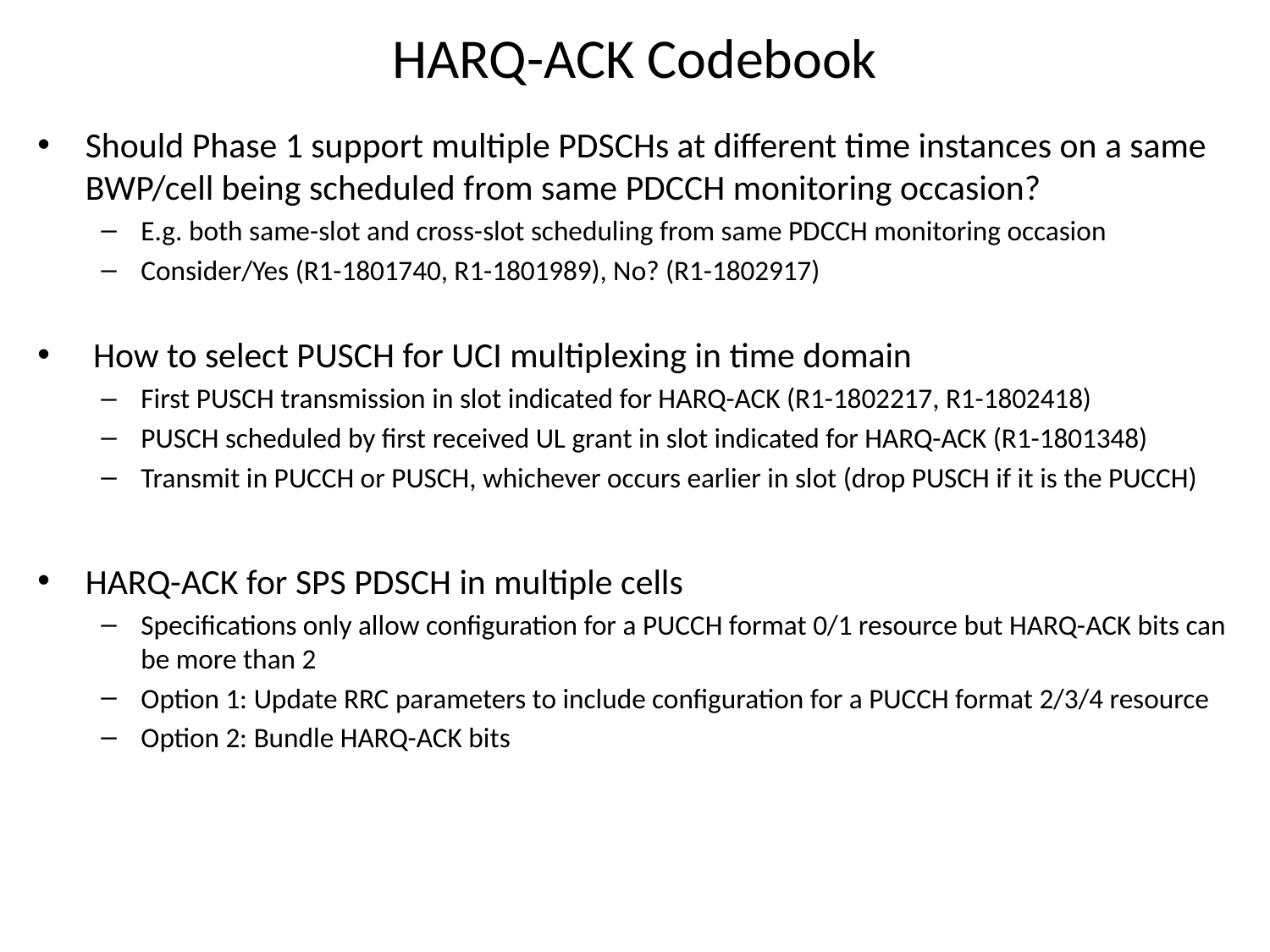

# HARQ-ACK Codebook
Should Phase 1 support multiple PDSCHs at different time instances on a same BWP/cell being scheduled from same PDCCH monitoring occasion?
E.g. both same-slot and cross-slot scheduling from same PDCCH monitoring occasion
Consider/Yes (R1-1801740, R1-1801989), No? (R1-1802917)

 How to select PUSCH for UCI multiplexing in time domain
First PUSCH transmission in slot indicated for HARQ-ACK (R1-1802217, R1-1802418)
PUSCH scheduled by first received UL grant in slot indicated for HARQ-ACK (R1-1801348)
Transmit in PUCCH or PUSCH, whichever occurs earlier in slot (drop PUSCH if it is the PUCCH)

HARQ-ACK for SPS PDSCH in multiple cells
Specifications only allow configuration for a PUCCH format 0/1 resource but HARQ-ACK bits can be more than 2
Option 1: Update RRC parameters to include configuration for a PUCCH format 2/3/4 resource
Option 2: Bundle HARQ-ACK bits